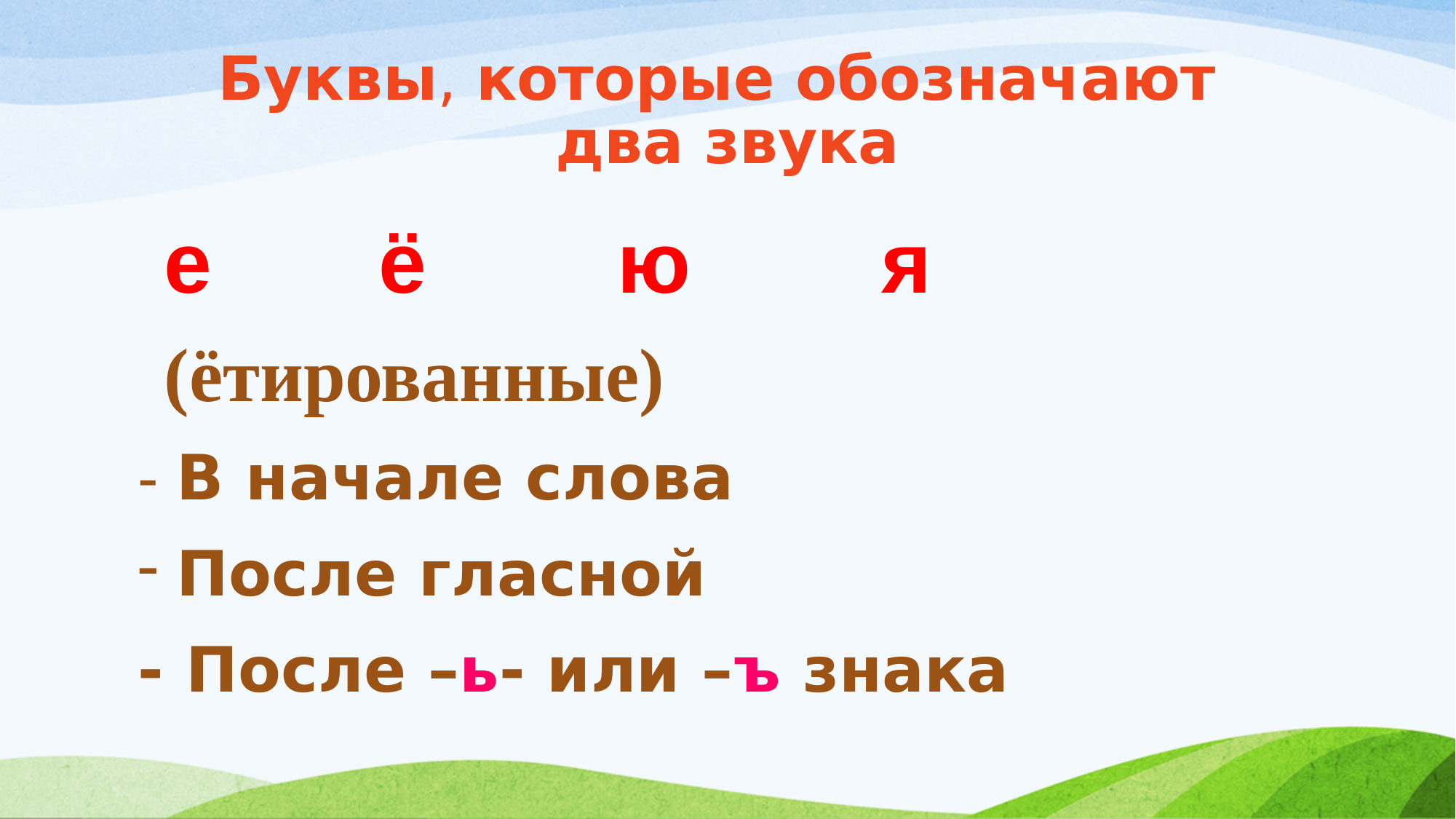

# Буквы, которые обозначают два звука
   е       ё        ю        я
   (ётированные)
- В начале слова
После гласной
- После –ь- или –ъ знака